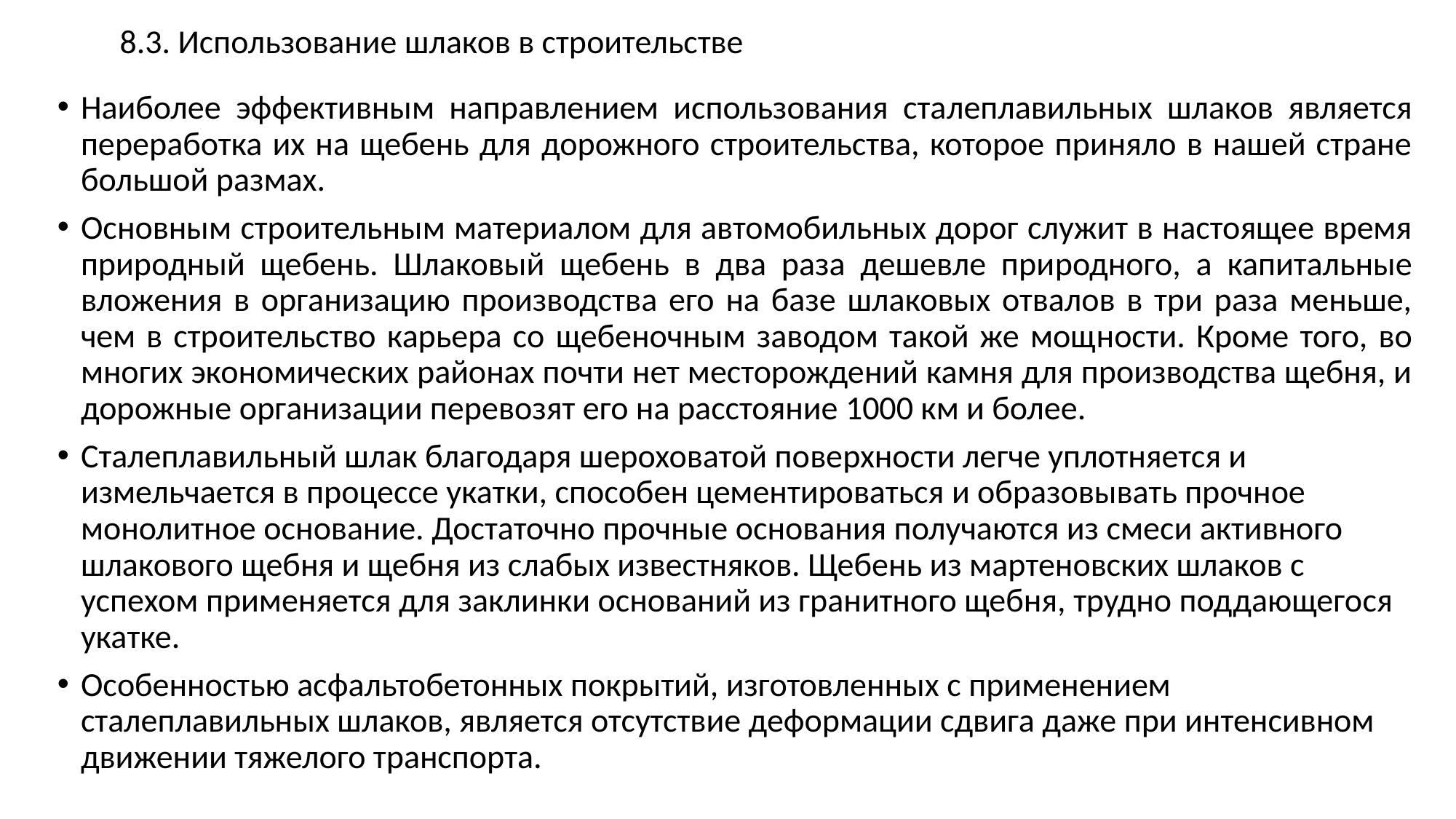

# 8.3. Использование шлаков в строительстве
Наиболее эффективным направлением использования ста­леплавильных шлаков является переработка их на щебень для дорожного строительства, которое приняло в нашей стране большой размах.
Основным строительным материалом для автомобильных дорог служит в настоящее время природный щебень. Шлаковый щебень в два раза дешевле при­родного, а капитальные вложения в организацию производст­ва его на базе шлаковых отвалов в три раза меньше, чем в строительство карьера со щебеночным заводом такой же мощ­ности. Кроме того, во многих экономических районах почти нет месторождений камня для производства щебня, и дорож­ные организации перевозят его на расстояние 1000 км и более.
Сталеплавильный шлак благодаря шероховатой по­верхности легче уплотняется и измельчается в процессе укатки, способен цементироваться и образовывать прочное монолитное основание. Достаточно прочные основания получаются из смеси активного шлакового щебня и щебня из слабых известняков. Щебень из мартеновских шлаков с успехом применяется для заклинки оснований из гранитного щебня, трудно поддающего­ся укатке.
Особенностью асфальтобетонных покрытий, изготовленных с применением сталеплавильных шлаков, является отсутствие деформации сдвига даже при интенсивном движении тяжелого транспорта.